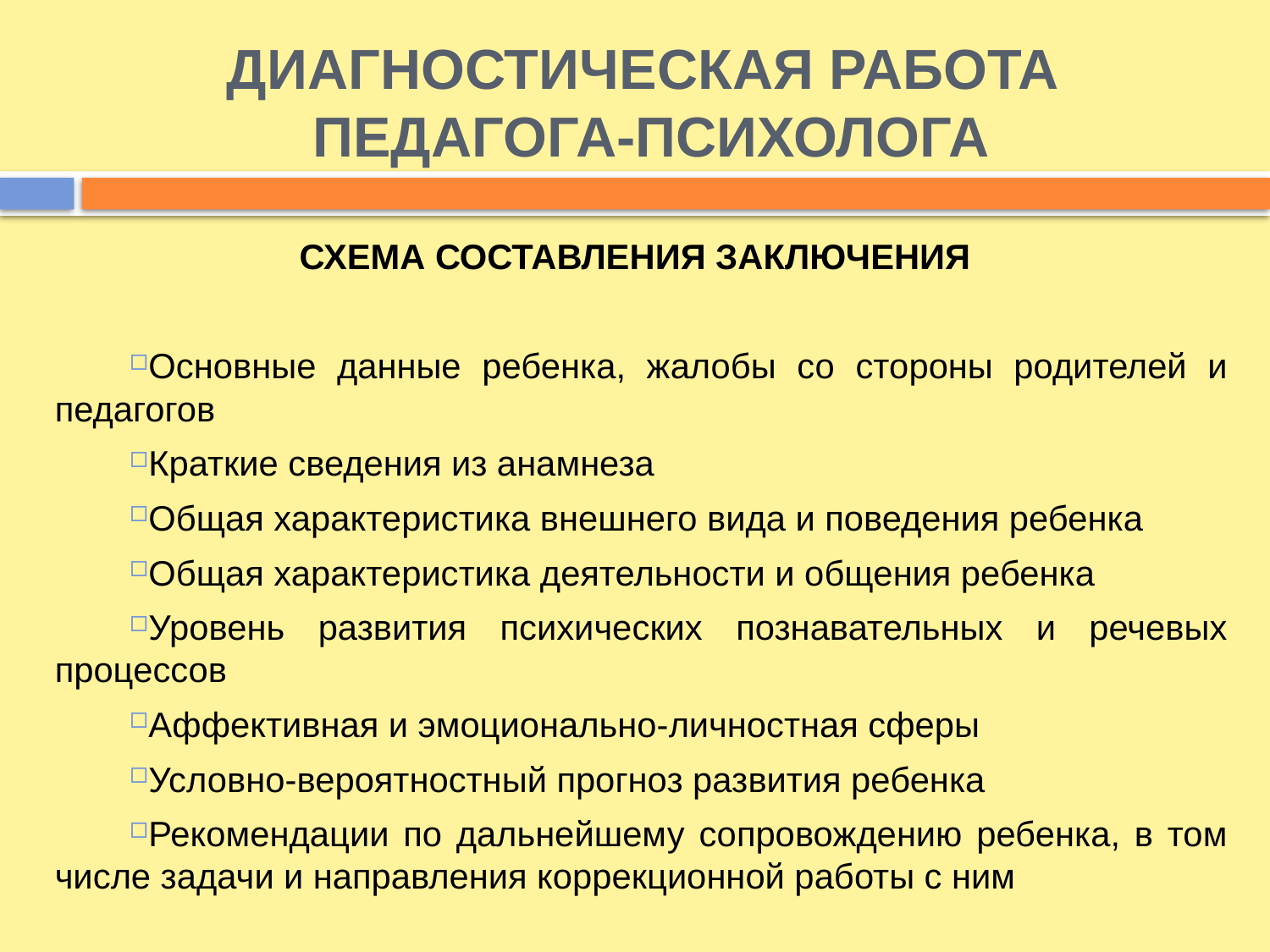

# ДИАГНОСТИЧЕСКАЯ РАБОТА ПЕДАГОГА-ПСИХОЛОГА
СХЕМА СОСТАВЛЕНИЯ ЗАКЛЮЧЕНИЯ

Основные данные ребенка, жалобы со стороны родителей и педагогов
Краткие сведения из анамнеза
Общая характеристика внешнего вида и поведения ребенка
Общая характеристика деятельности и общения ребенка
Уровень развития психических познавательных и речевых процессов
Аффективная и эмоционально-личностная сферы
Условно-вероятностный прогноз развития ребенка
Рекомендации по дальнейшему сопровождению ребенка, в том числе задачи и направления коррекционной работы с ним